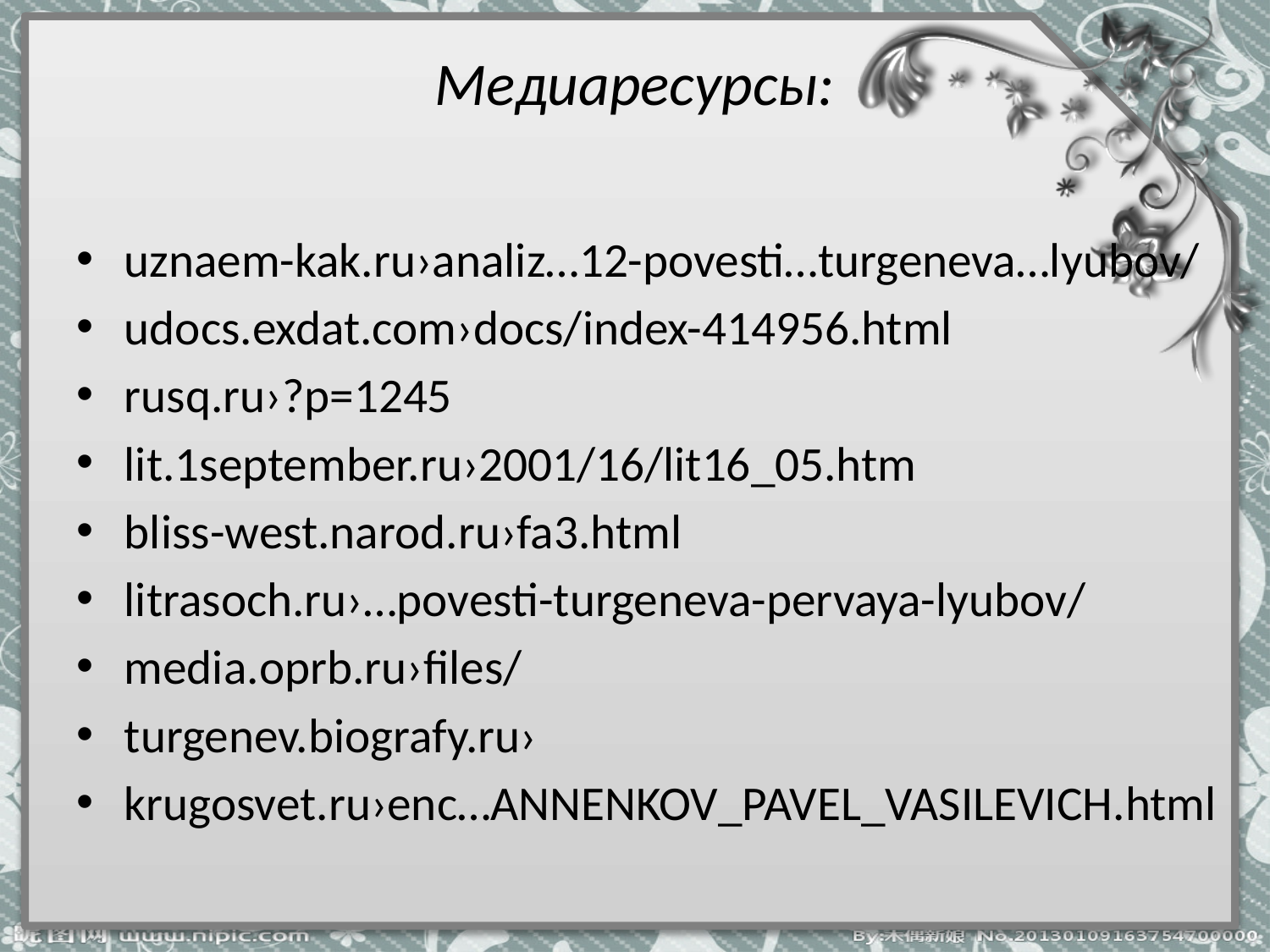

# Медиаресурсы:
uznaem-kak.ru›analiz…12-povesti…turgeneva…lyubov/
udocs.exdat.com›docs/index-414956.html
rusq.ru›?p=1245
lit.1september.ru›2001/16/lit16_05.htm
bliss-west.narod.ru›fa3.html
litrasoch.ru›…povesti-turgeneva-pervaya-lyubov/
media.oprb.ru›files/
turgenev.biografy.ru›
krugosvet.ru›enc…ANNENKOV_PAVEL_VASILEVICH.html